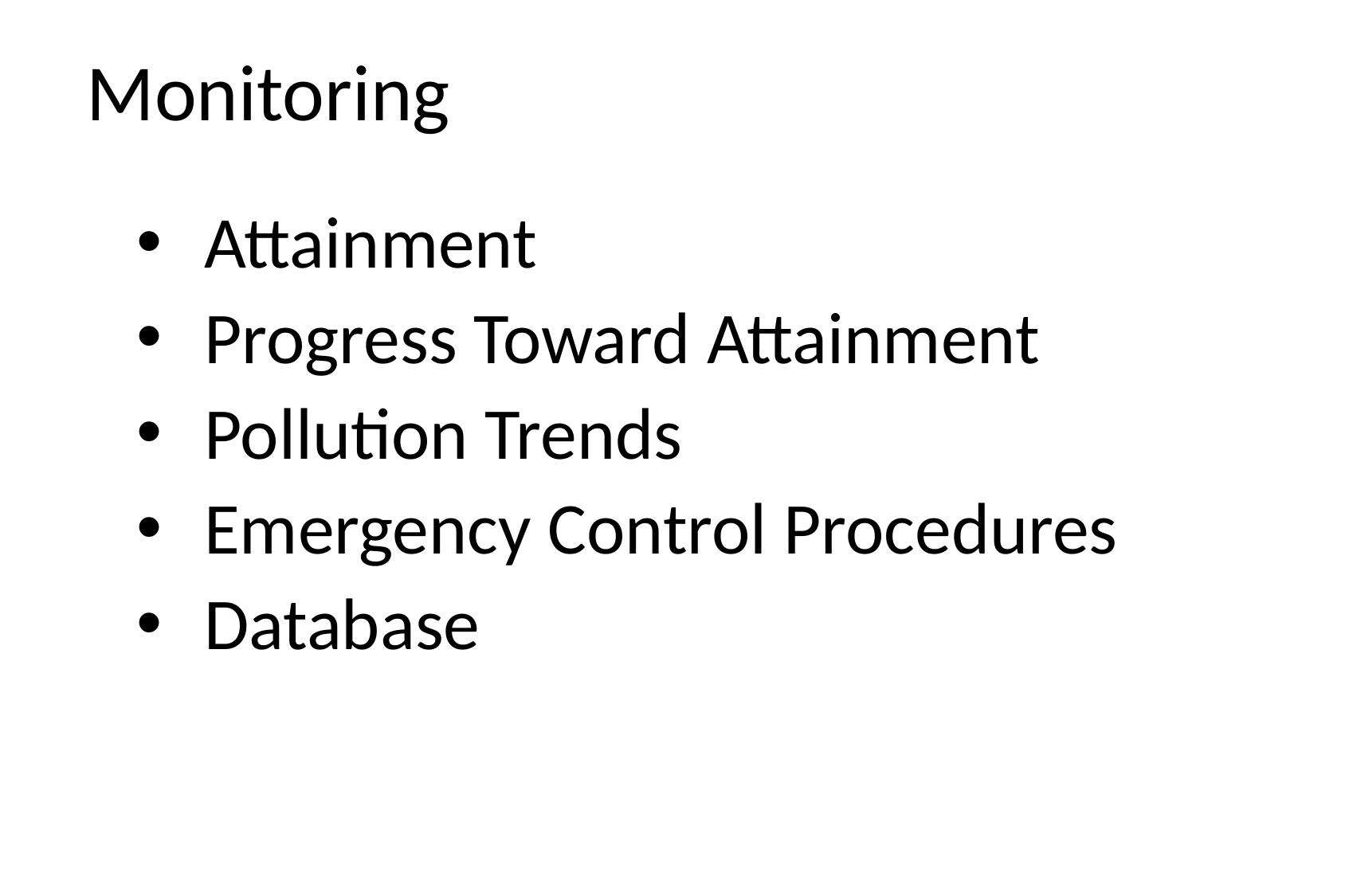

# Monitoring
Attainment
Progress Toward Attainment
Pollution Trends
Emergency Control Procedures
Database